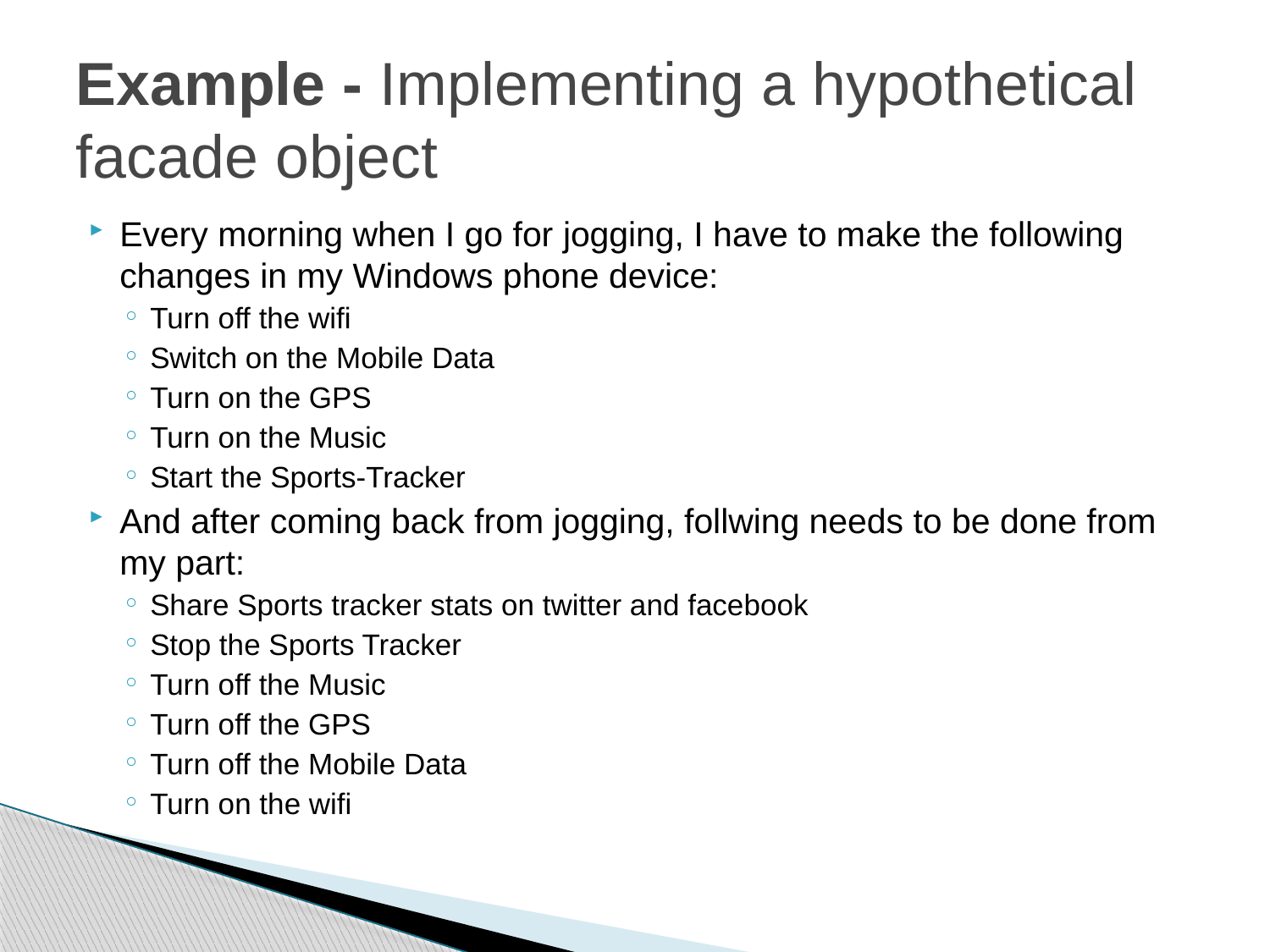

# Example - Implementing a hypothetical facade object
Every morning when I go for jogging, I have to make the following changes in my Windows phone device:
Turn off the wifi
Switch on the Mobile Data
Turn on the GPS
Turn on the Music
Start the Sports-Tracker
And after coming back from jogging, follwing needs to be done from my part:
Share Sports tracker stats on twitter and facebook
Stop the Sports Tracker
Turn off the Music
Turn off the GPS
Turn off the Mobile Data
Turn on the wifi